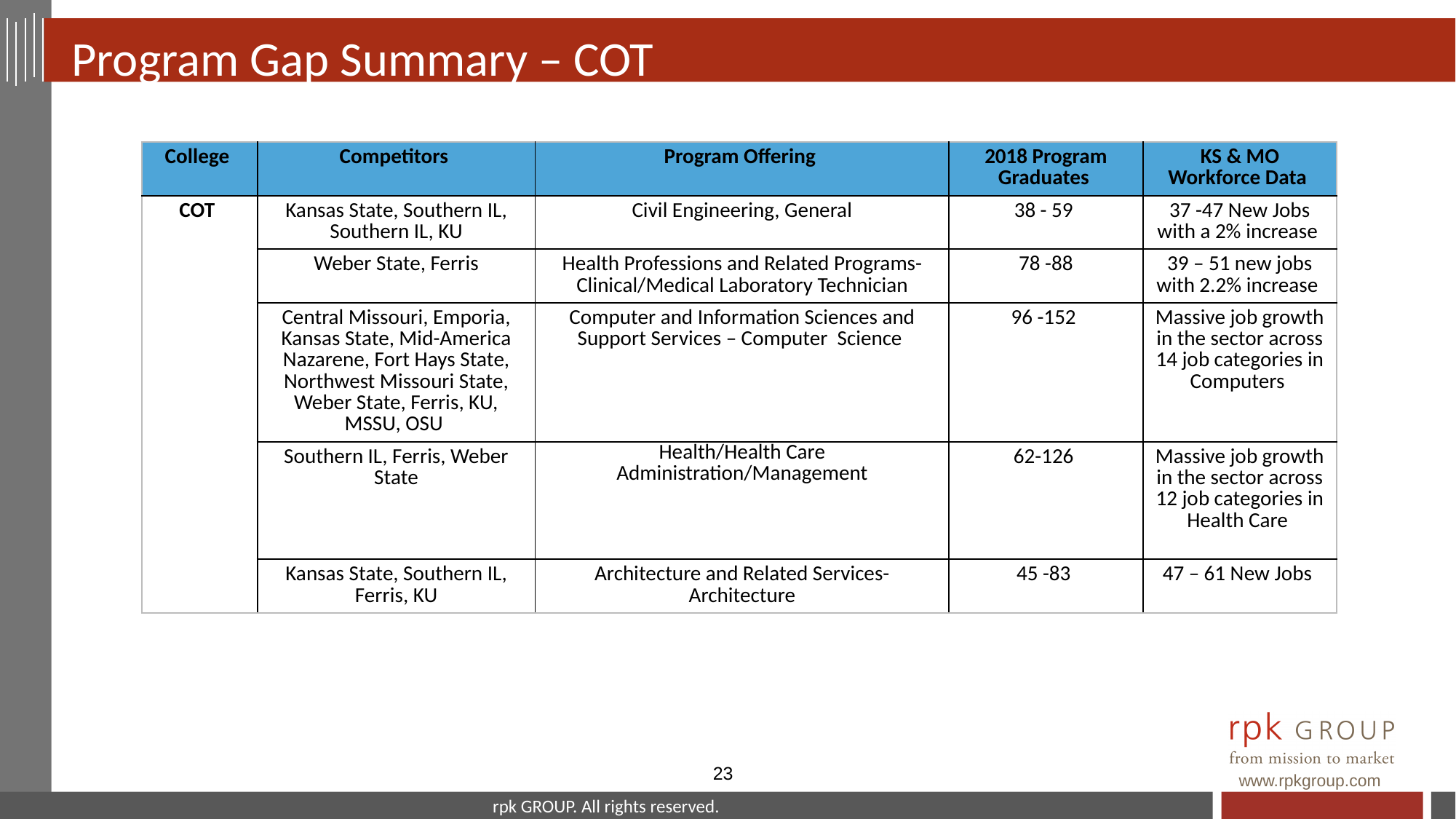

# Program Gap Summary – COT
| College | Competitors | Program Offering | 2018 Program Graduates | KS & MO Workforce Data |
| --- | --- | --- | --- | --- |
| COT | Kansas State, Southern IL, Southern IL, KU | Civil Engineering, General | 38 - 59 | 37 -47 New Jobs with a 2% increase |
|  | Weber State, Ferris | Health Professions and Related Programs- Clinical/Medical Laboratory Technician | 78 -88 | 39 – 51 new jobs with 2.2% increase |
|  | Central Missouri, Emporia, Kansas State, Mid-America Nazarene, Fort Hays State, Northwest Missouri State, Weber State, Ferris, KU, MSSU, OSU | Computer and Information Sciences and Support Services – Computer Science | 96 -152 | Massive job growth in the sector across 14 job categories in Computers |
|  | Southern IL, Ferris, Weber State | Health/Health Care Administration/Management | 62-126 | Massive job growth in the sector across 12 job categories in Health Care |
|  | Kansas State, Southern IL, Ferris, KU | Architecture and Related Services- Architecture | 45 -83 | 47 – 61 New Jobs |
23